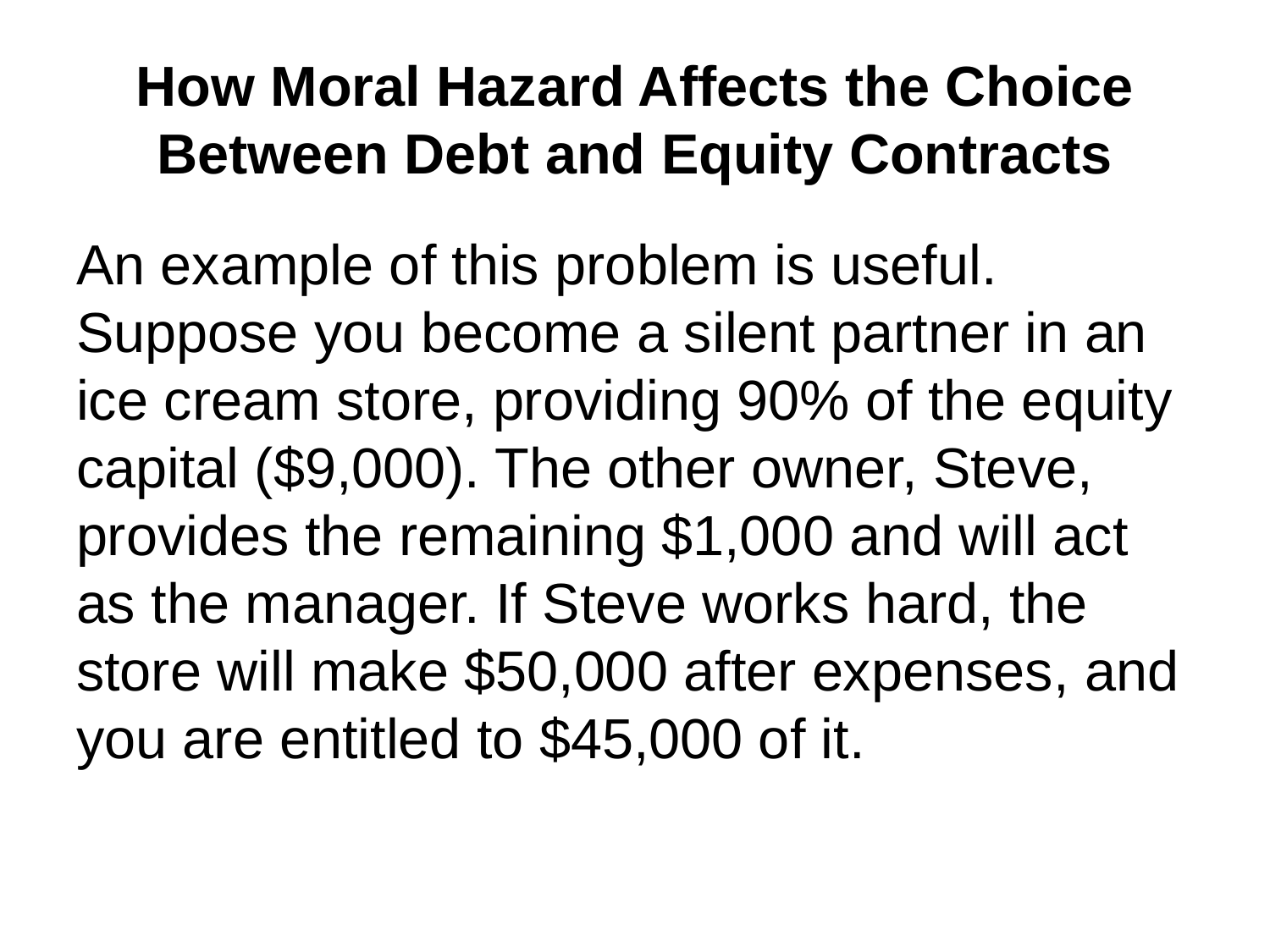

# How Moral Hazard Affects the Choice Between Debt and Equity Contracts
An example of this problem is useful. Suppose you become a silent partner in an ice cream store, providing 90% of the equity capital ($9,000). The other owner, Steve, provides the remaining $1,000 and will act as the manager. If Steve works hard, the store will make $50,000 after expenses, and you are entitled to $45,000 of it.